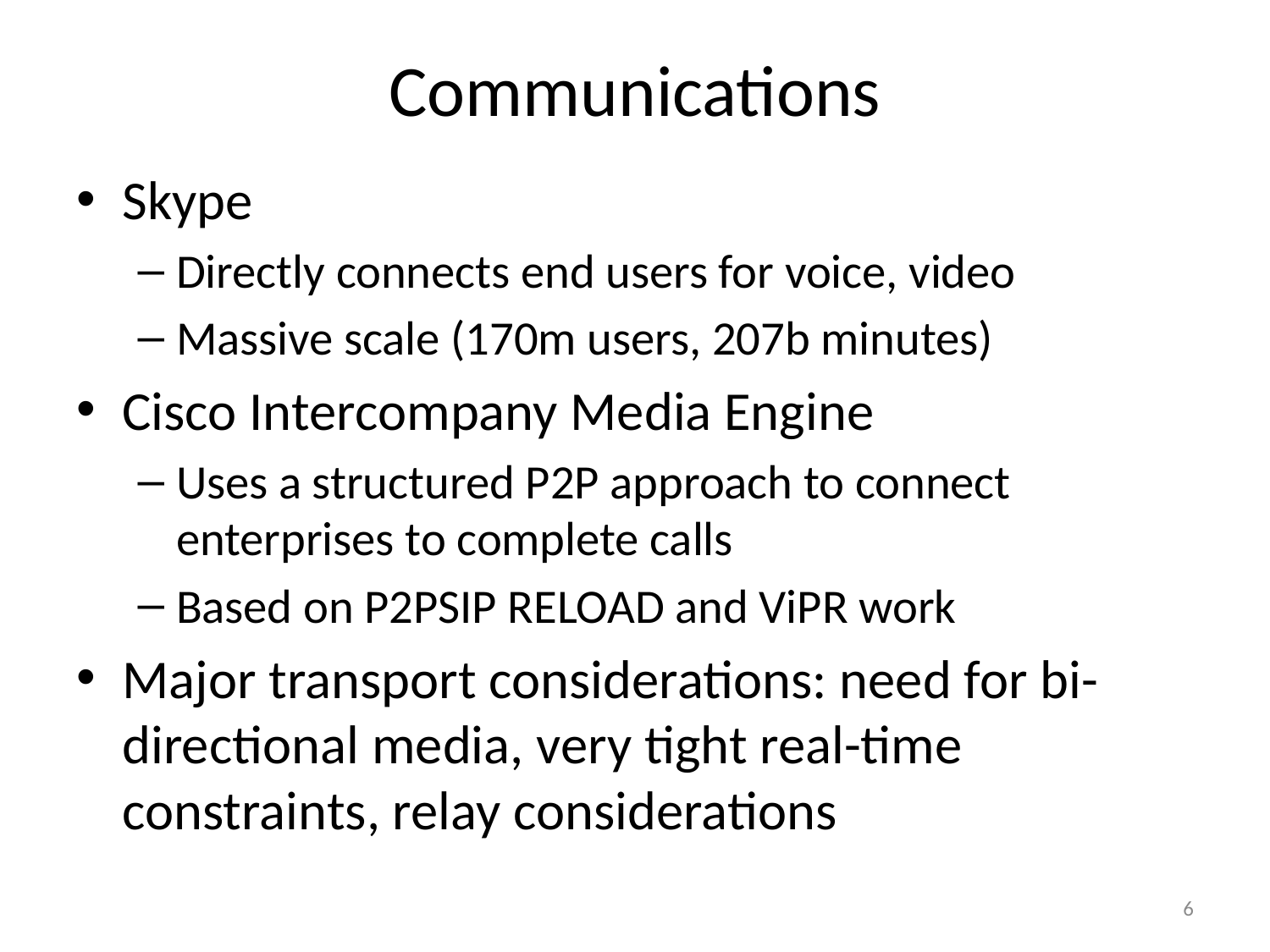

# Communications
Skype
Directly connects end users for voice, video
Massive scale (170m users, 207b minutes)
Cisco Intercompany Media Engine
Uses a structured P2P approach to connect enterprises to complete calls
Based on P2PSIP RELOAD and ViPR work
Major transport considerations: need for bi-directional media, very tight real-time constraints, relay considerations
6